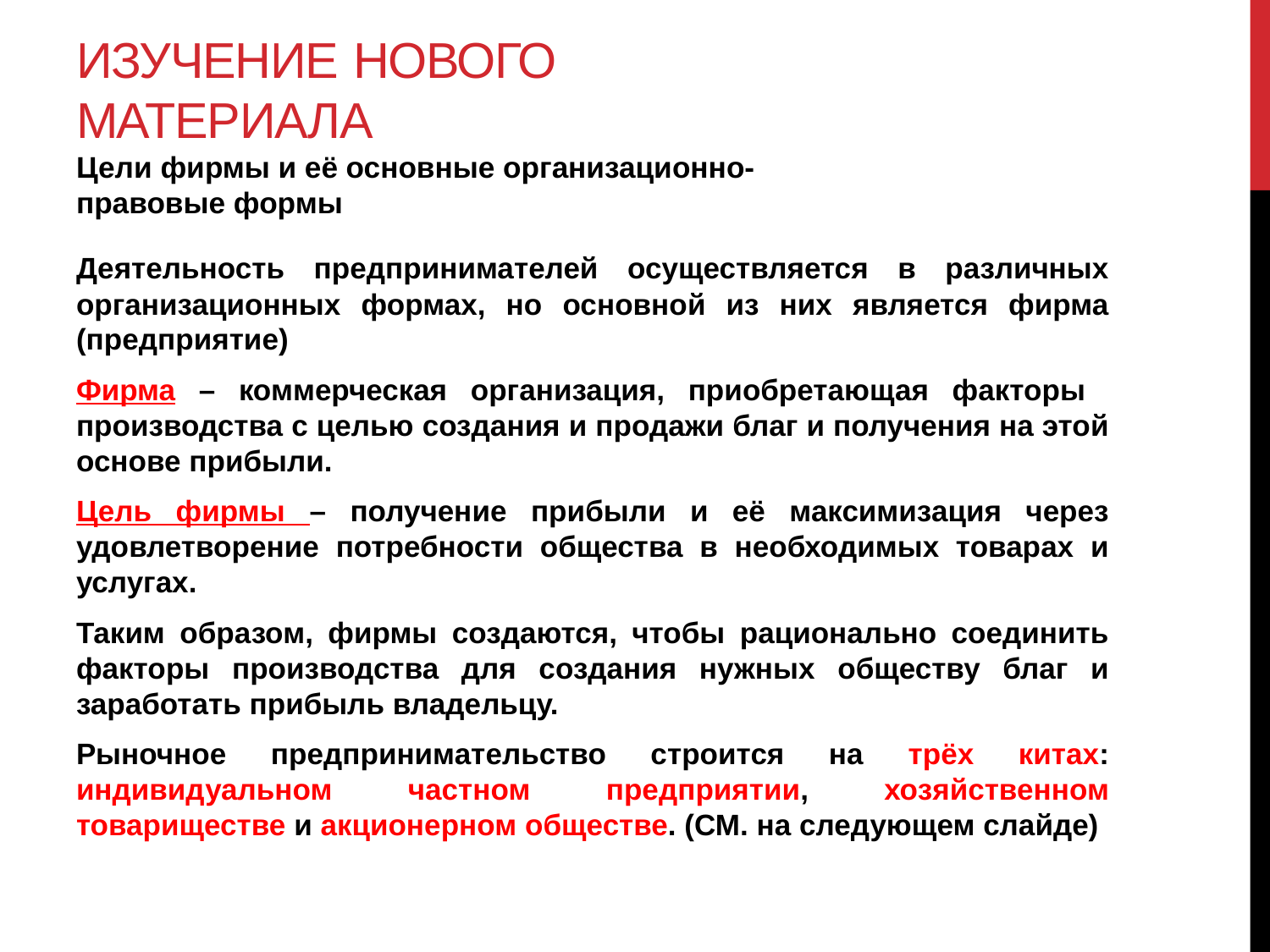

# Изучение нового материала Цели фирмы и её основные организационно-правовые формы
Деятельность предпринимателей осуществляется в различных организационных формах, но основной из них является фирма (предприятие)
Фирма – коммерческая организация, приобретающая факторы  производства с целью создания и продажи благ и получения на этой основе прибыли.
Цель фирмы – получение прибыли и её максимизация через удовлетворение потребности общества в необходимых товарах и услугах.
Таким образом, фирмы создаются, чтобы рационально соединить факторы производства для создания нужных обществу благ и заработать прибыль владельцу.
Рыночное предпринимательство строится на трёх китах: индивидуальном частном предприятии, хозяйственном товариществе и акционерном обществе. (СМ. на следующем слайде)